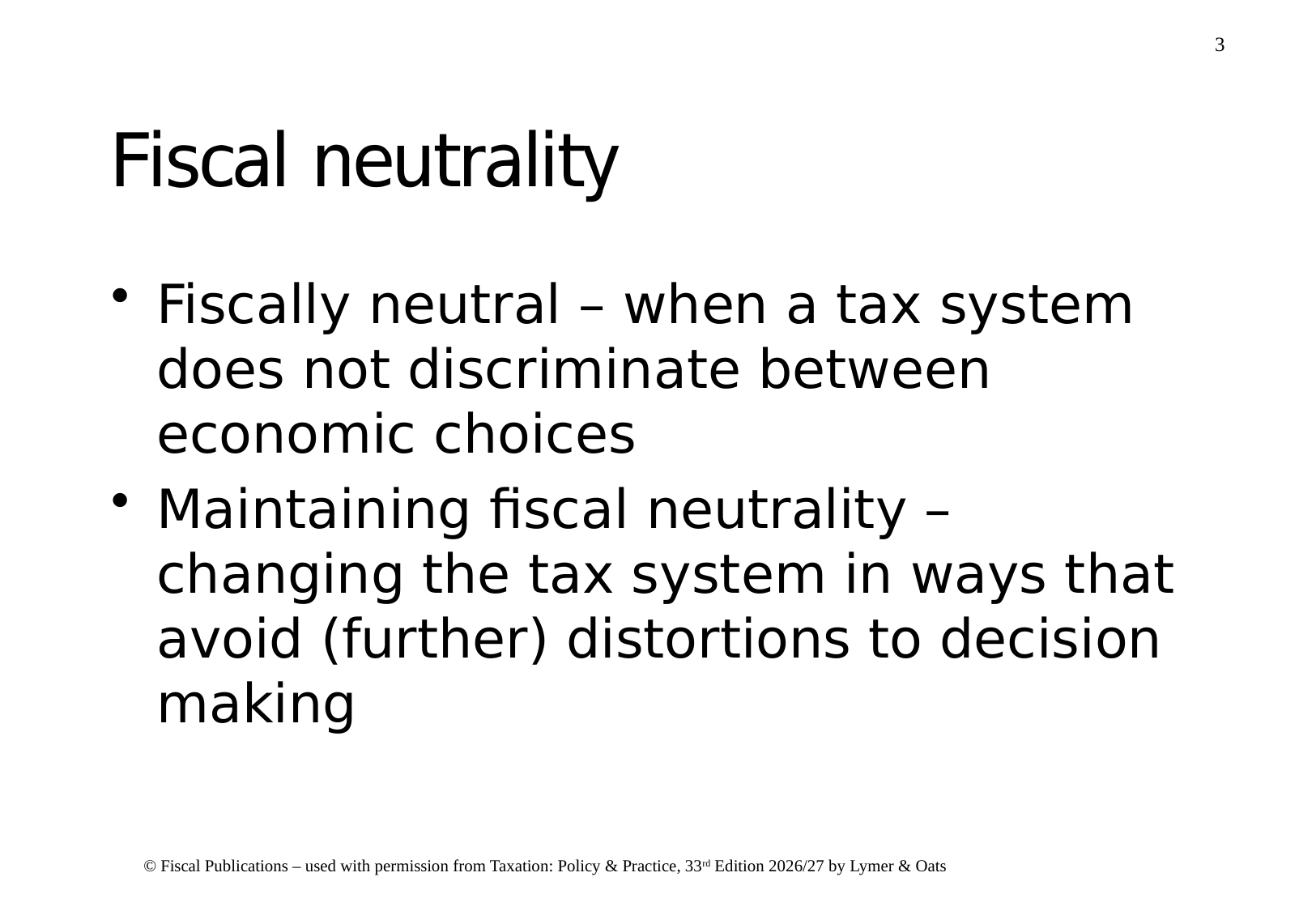

# Fiscal neutrality
Fiscally neutral – when a tax system does not discriminate between economic choices
Maintaining fiscal neutrality – changing the tax system in ways that avoid (further) distortions to decision making